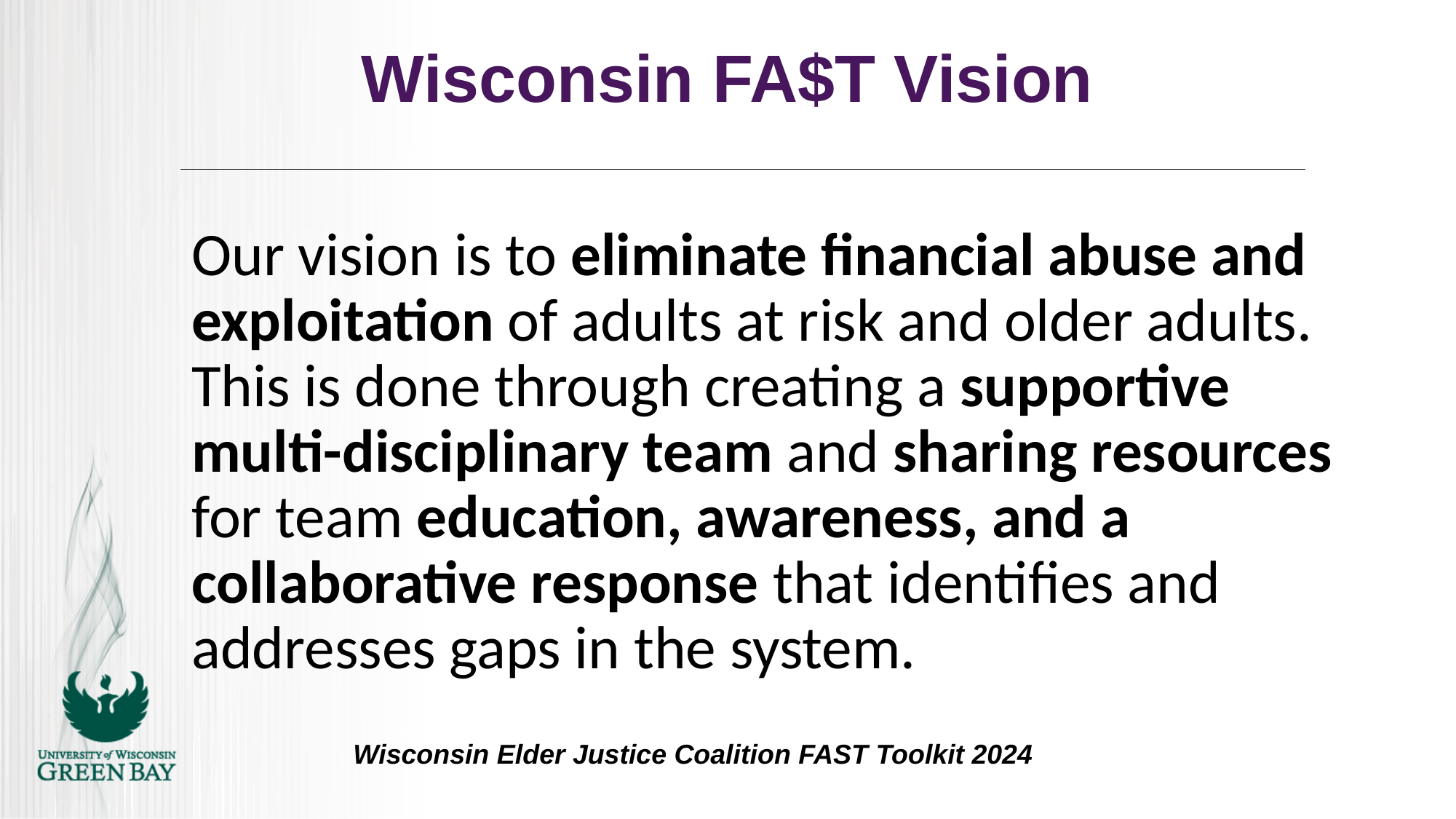

# Wisconsin FA$T Vision
Our vision is to eliminate financial abuse and exploitation of adults at risk and older adults. This is done through creating a supportive multi-disciplinary team and sharing resources for team education, awareness, and a collaborative response that identifies and addresses gaps in the system.

Wisconsin Elder Justice Coalition FAST Toolkit 2024